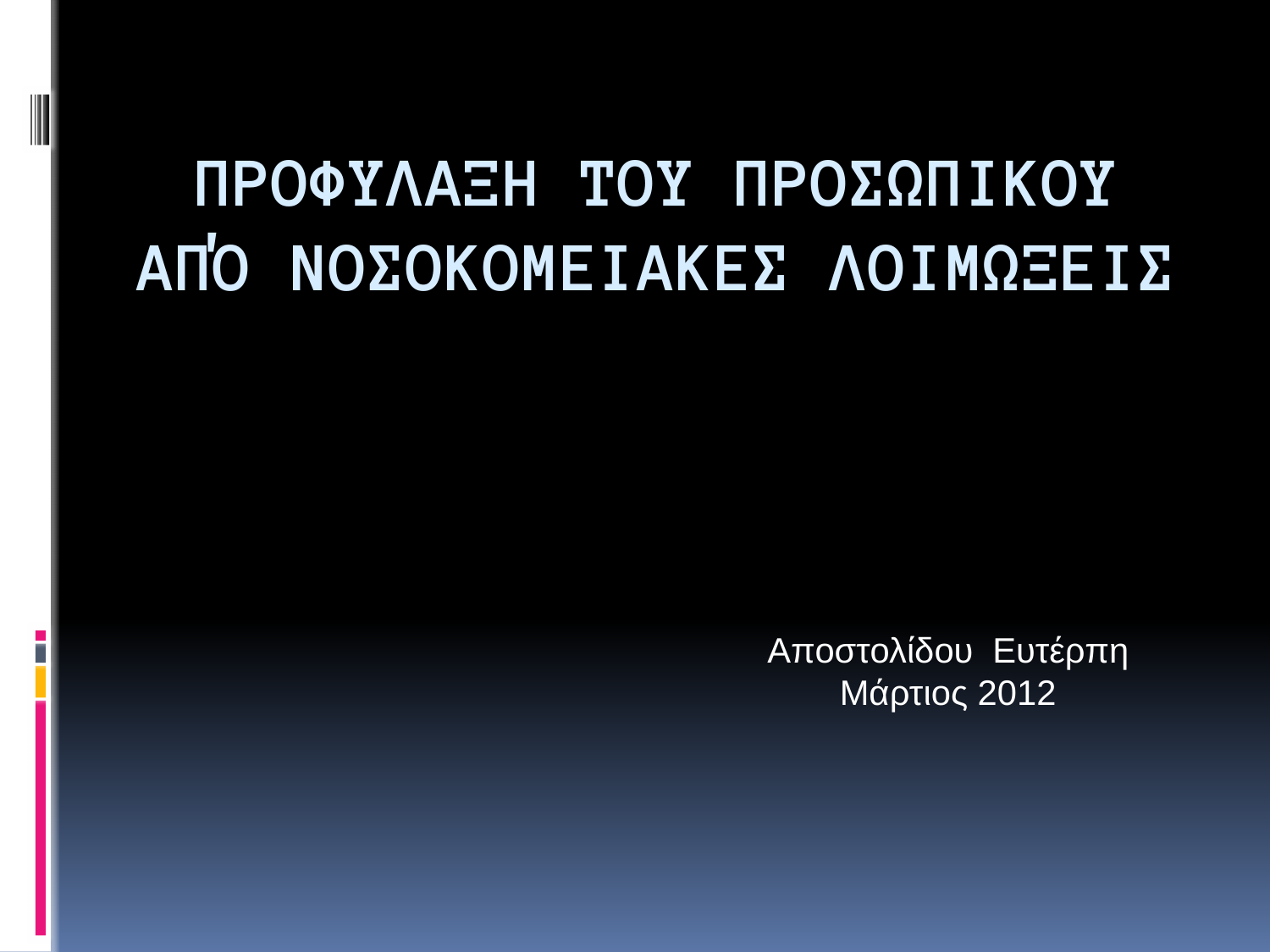

# ΠΡΟΦΥΛΑΞΗ ΤΟΥ ΠΡΟΣΩΠΙΚΟΥ ΑΠΌ ΝΟΣΟΚΟΜΕΙΑΚΕΣ ΛΟΙΜΩΞΕΙΣ
Αποστολίδου  Ευτέρπη
Μάρτιος 2012